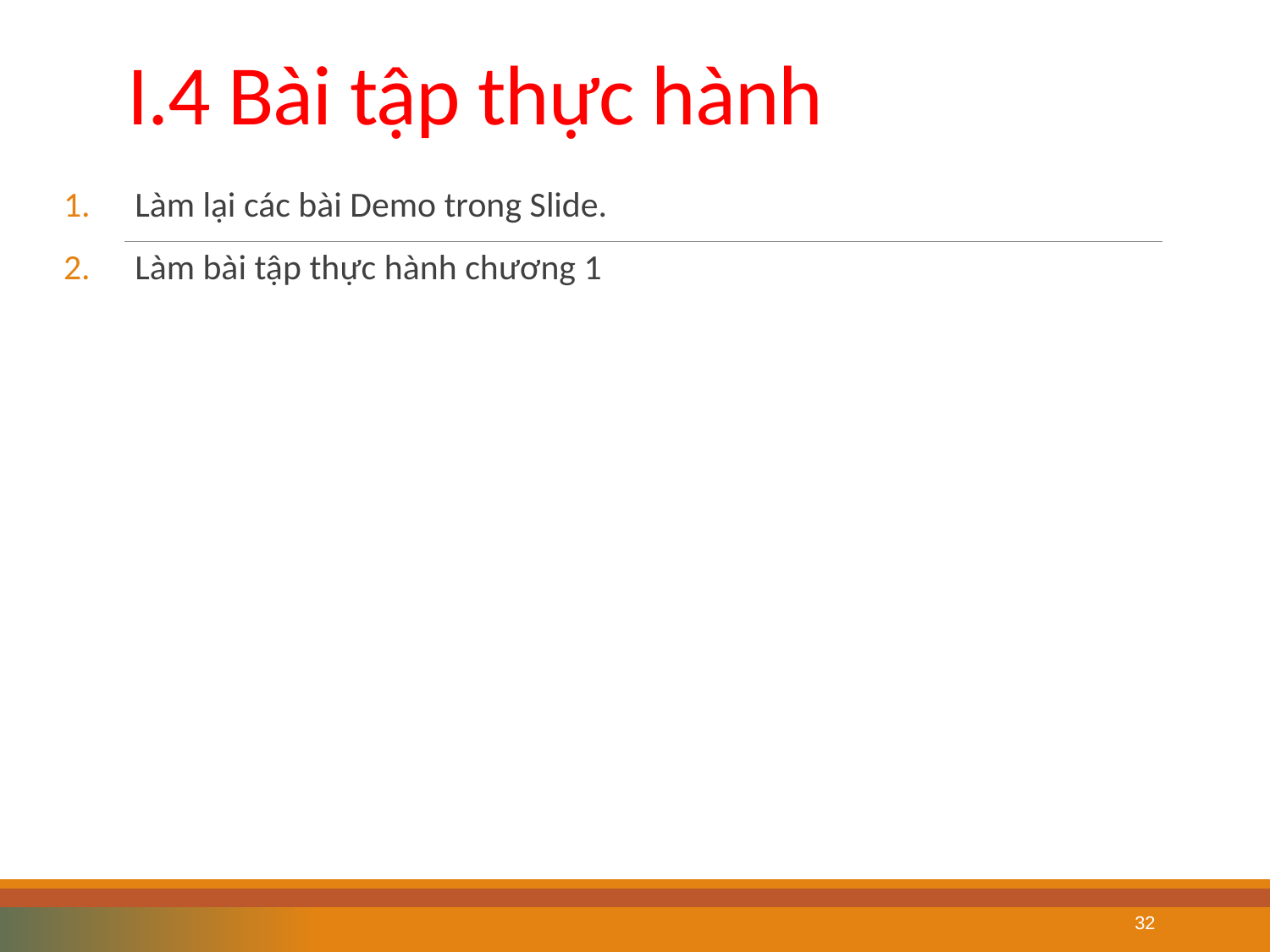

# I.4 Bài tập thực hành
Làm lại các bài Demo trong Slide.
Làm bài tập thực hành chương 1
32